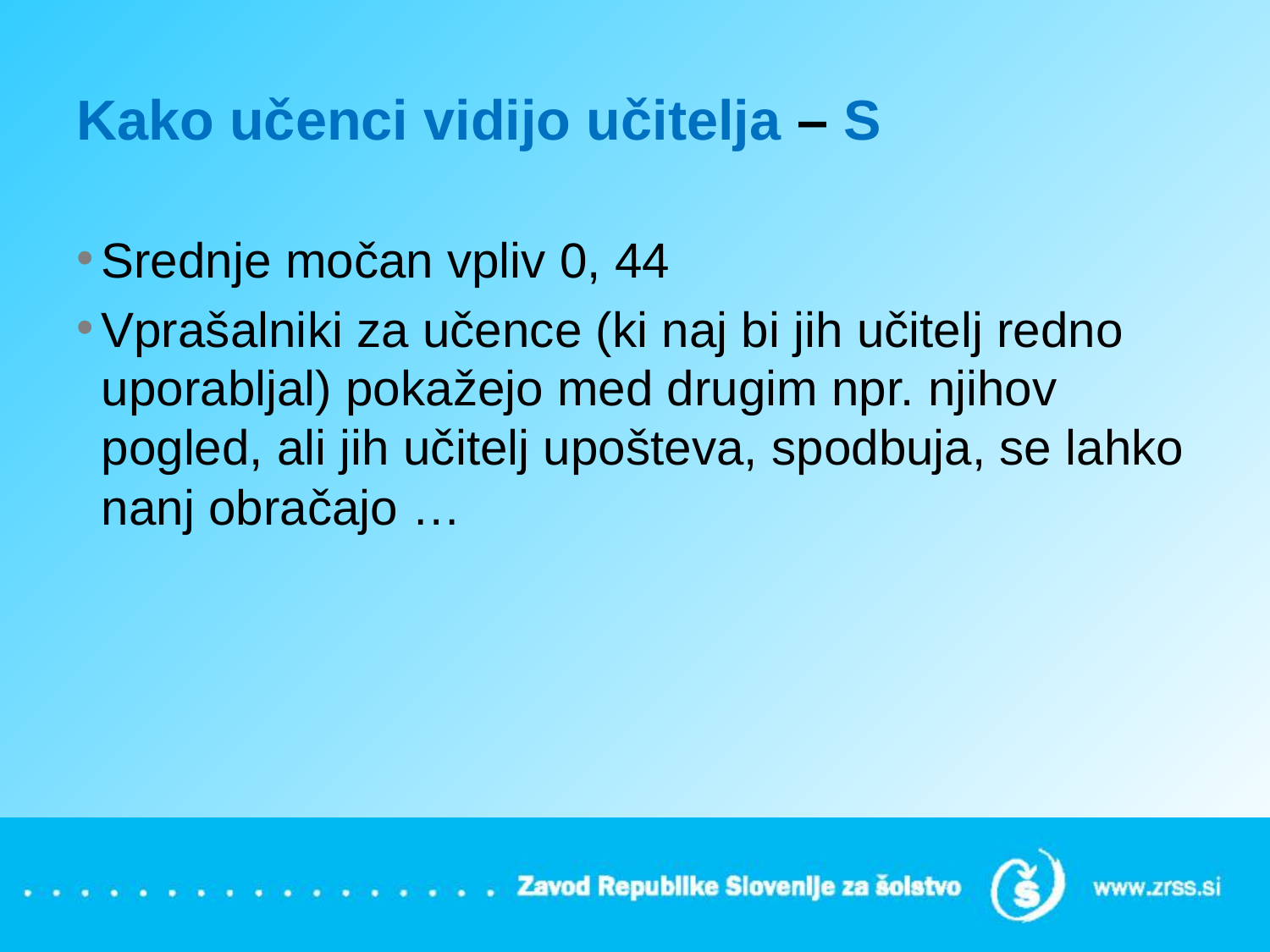

# Kako učenci vidijo učitelja – S
Srednje močan vpliv 0, 44
Vprašalniki za učence (ki naj bi jih učitelj redno uporabljal) pokažejo med drugim npr. njihov pogled, ali jih učitelj upošteva, spodbuja, se lahko nanj obračajo …